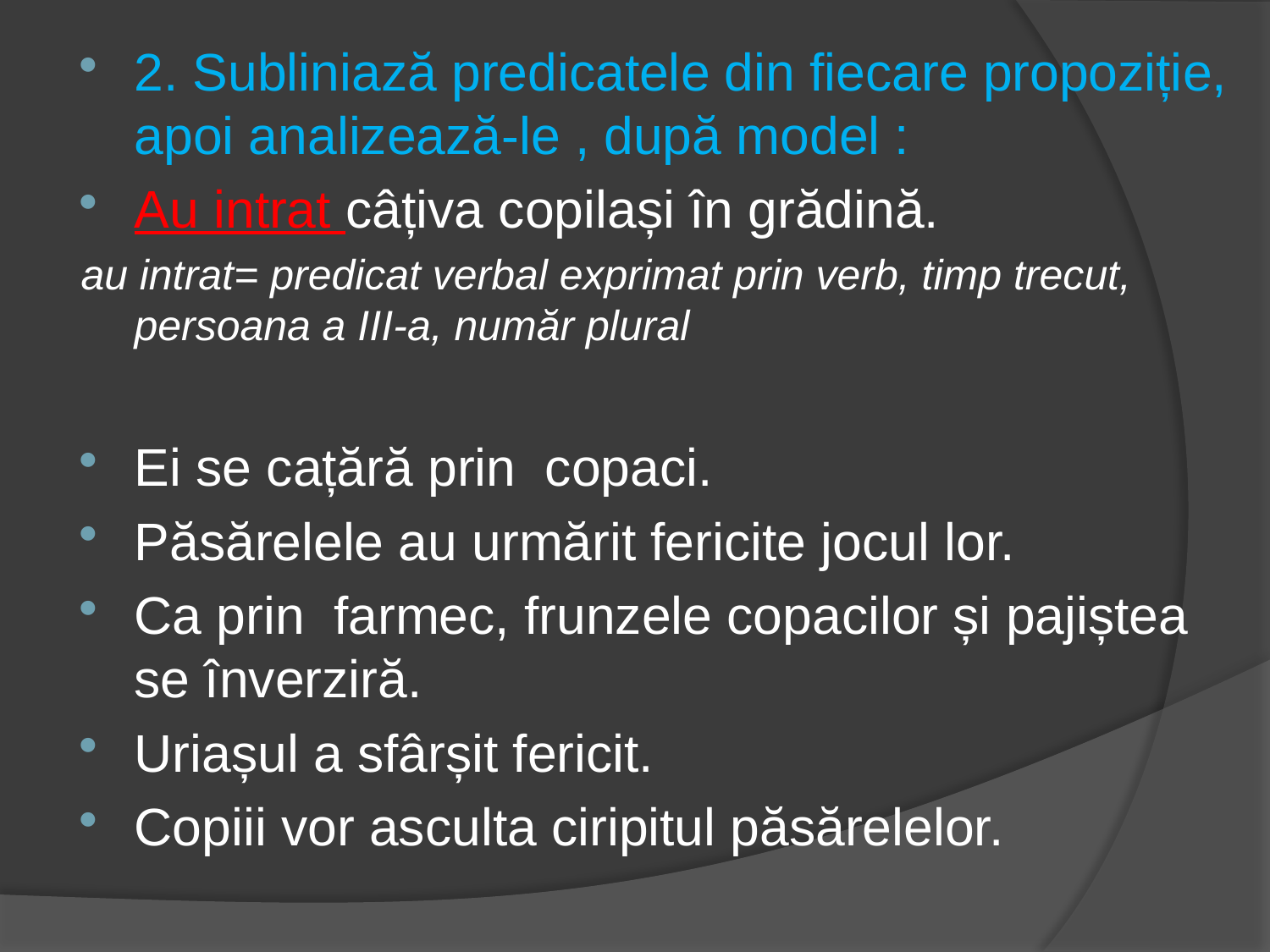

2. Subliniază predicatele din fiecare propoziție, apoi analizează-le , după model :
Au intrat câțiva copilași în grădină.
au intrat= predicat verbal exprimat prin verb, timp trecut, persoana a III-a, număr plural

Ei se cațără prin  copaci.
Păsărelele au urmărit fericite jocul lor.
Ca prin  farmec, frunzele copacilor și pajiștea se înverziră.
Uriașul a sfârșit fericit.
Copiii vor asculta ciripitul păsărelelor.